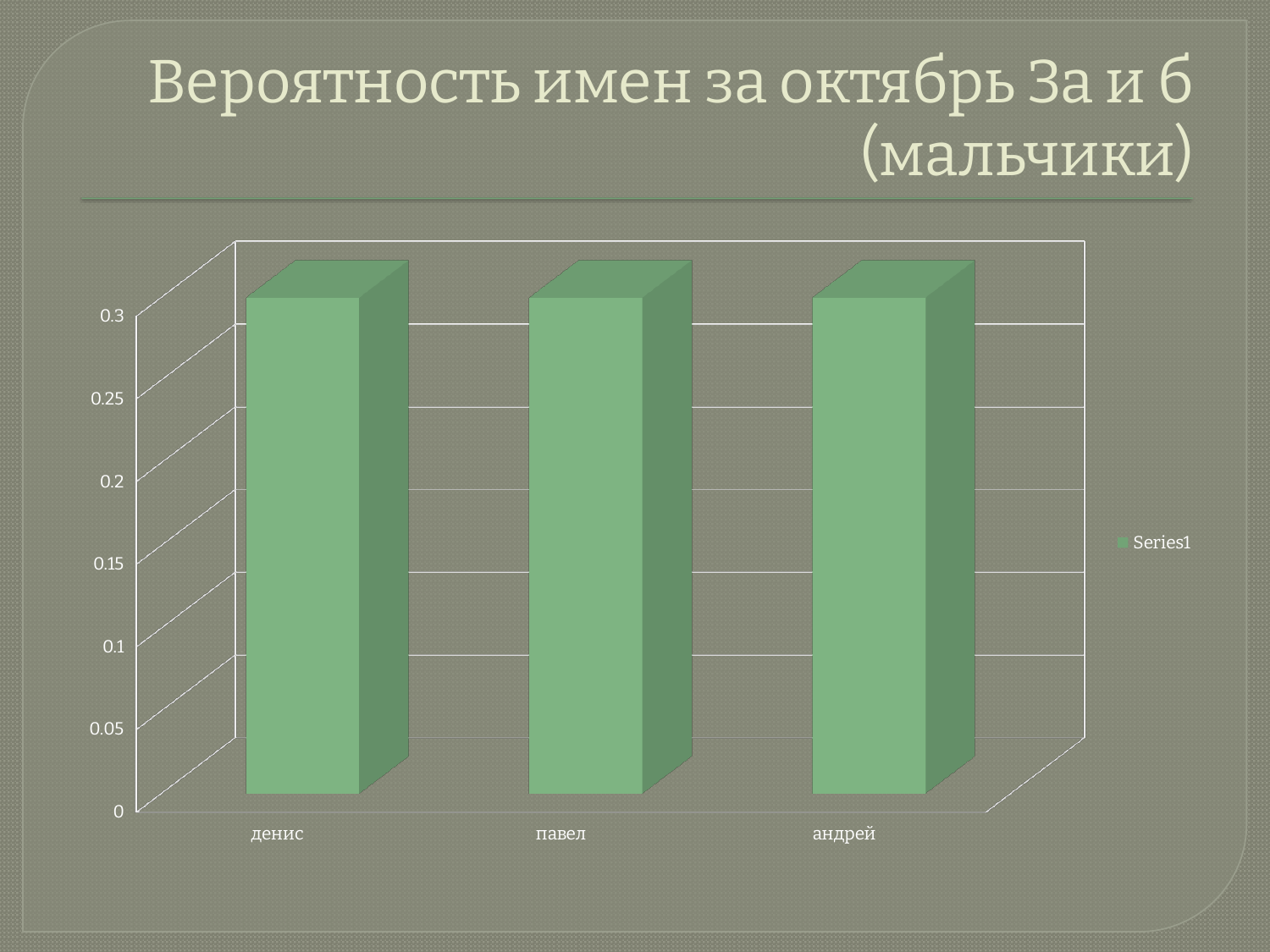

# Вероятность имен за октябрь 3а и б (мальчики)

[unsupported chart]